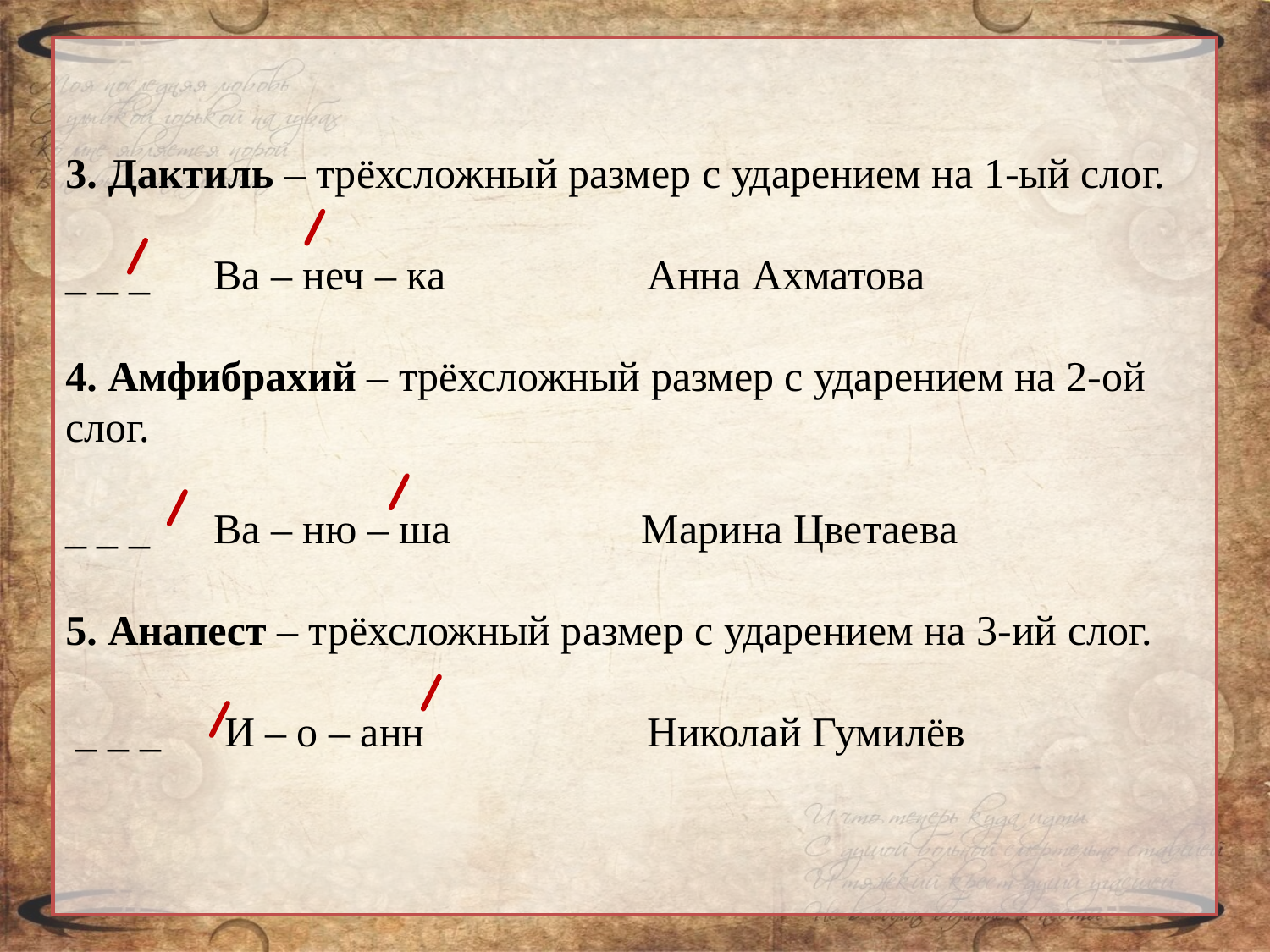

3. Дактиль – трёхсложный размер с ударением на 1-ый слог.
_ _ _      Ва – неч – ка                   Анна Ахматова
4. Амфибрахий – трёхсложный размер с ударением на 2-ой слог.
_ _ _      Ва – ню – ша                  Марина Цветаева
5. Анапест – трёхсложный размер с ударением на 3-ий слог.
 _ _ _      И – о – анн                     Николай Гумилёв